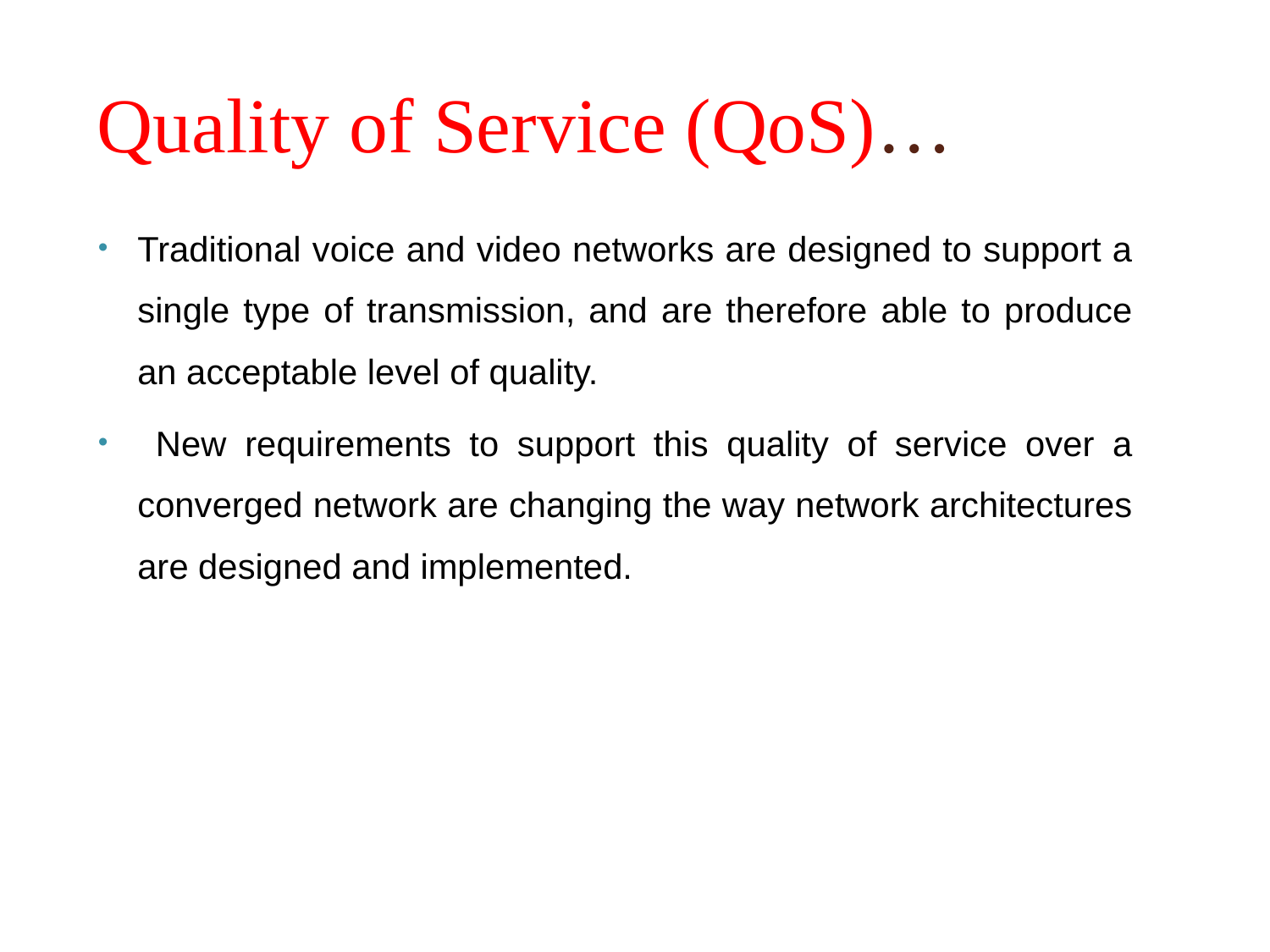

# Quality of Service (QoS)…
Traditional voice and video networks are designed to support a single type of transmission, and are therefore able to produce an acceptable level of quality.
 New requirements to support this quality of service over a converged network are changing the way network architectures are designed and implemented.

17